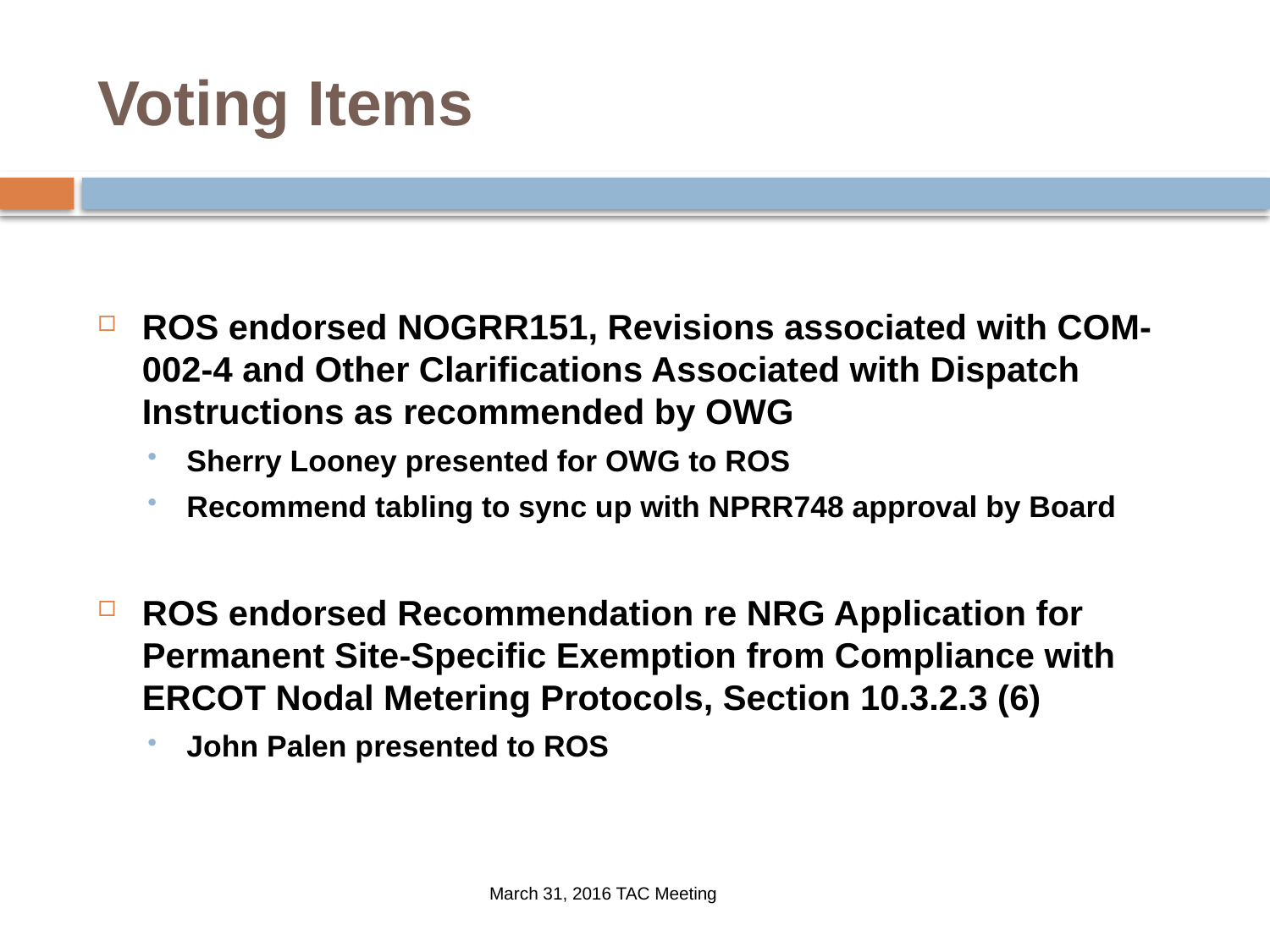

# Voting Items

ROS endorsed NOGRR151, Revisions associated with COM-002-4 and Other Clarifications Associated with Dispatch Instructions as recommended by OWG
Sherry Looney presented for OWG to ROS
Recommend tabling to sync up with NPRR748 approval by Board

ROS endorsed Recommendation re NRG Application for Permanent Site-Specific Exemption from Compliance with ERCOT Nodal Metering Protocols, Section 10.3.2.3 (6)
John Palen presented to ROS

March 31, 2016 TAC Meeting